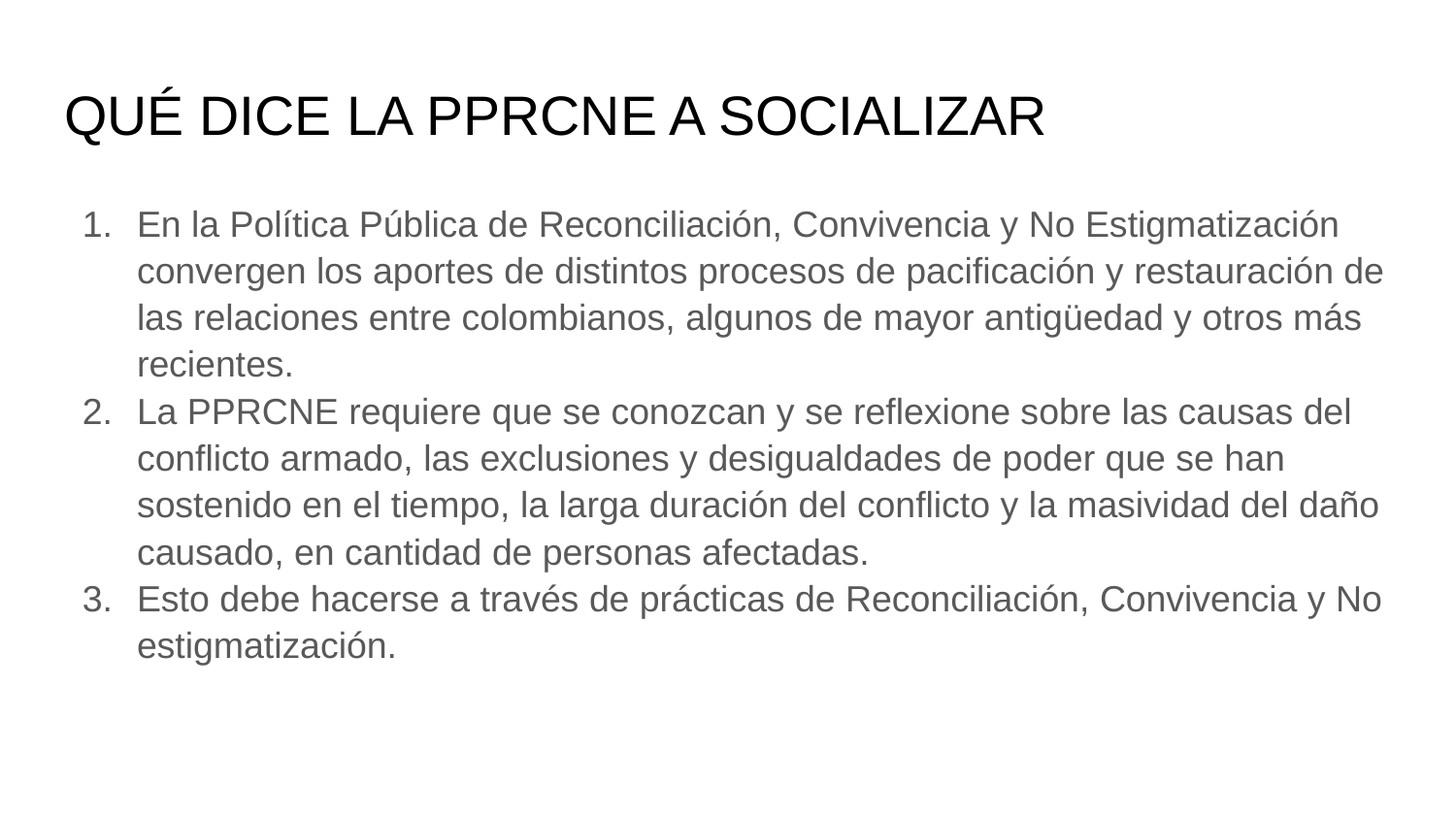

# QUÉ DICE LA PPRCNE A SOCIALIZAR
En la Política Pública de Reconciliación, Convivencia y No Estigmatización convergen los aportes de distintos procesos de pacificación y restauración de las relaciones entre colombianos, algunos de mayor antigüedad y otros más recientes.
La PPRCNE requiere que se conozcan y se reflexione sobre las causas del conflicto armado, las exclusiones y desigualdades de poder que se han sostenido en el tiempo, la larga duración del conflicto y la masividad del daño causado, en cantidad de personas afectadas.
Esto debe hacerse a través de prácticas de Reconciliación, Convivencia y No estigmatización.